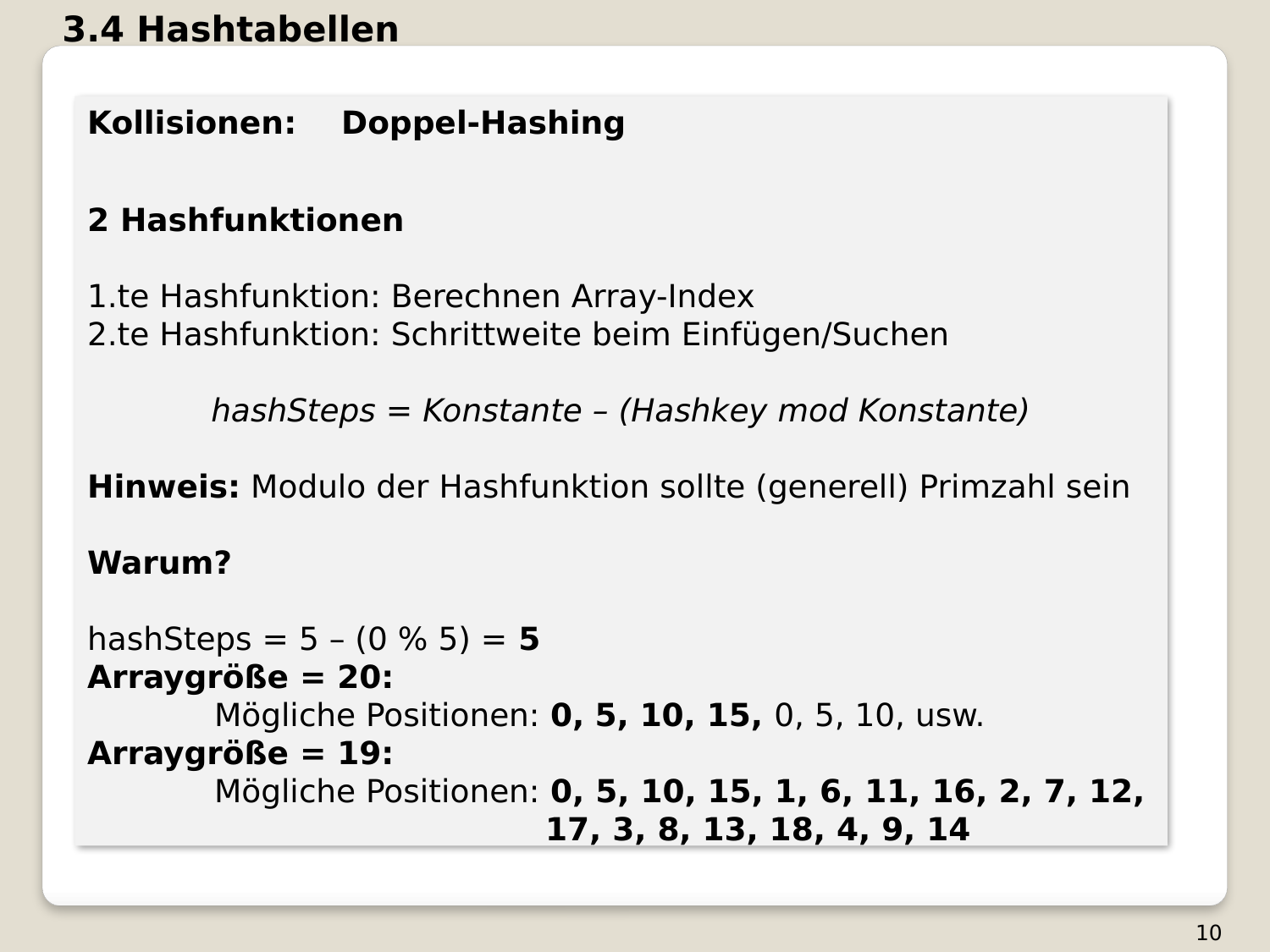

3.4 Hashtabellen
Kollisionen: 	Doppel-Hashing

2 Hashfunktionen

1.te Hashfunktion: Berechnen Array-Index
2.te Hashfunktion: Schrittweite beim Einfügen/Suchen

hashSteps = Konstante – (Hashkey mod Konstante)

Hinweis: Modulo der Hashfunktion sollte (generell) Primzahl sein

Warum?

hashSteps = 5 – (0 % 5) = 5
Arraygröße = 20:
	Mögliche Positionen: 0, 5, 10, 15, 0, 5, 10, usw.
Arraygröße = 19:
	Mögliche Positionen: 0, 5, 10, 15, 1, 6, 11, 16, 2, 7, 12,
			       17, 3, 8, 13, 18, 4, 9, 14